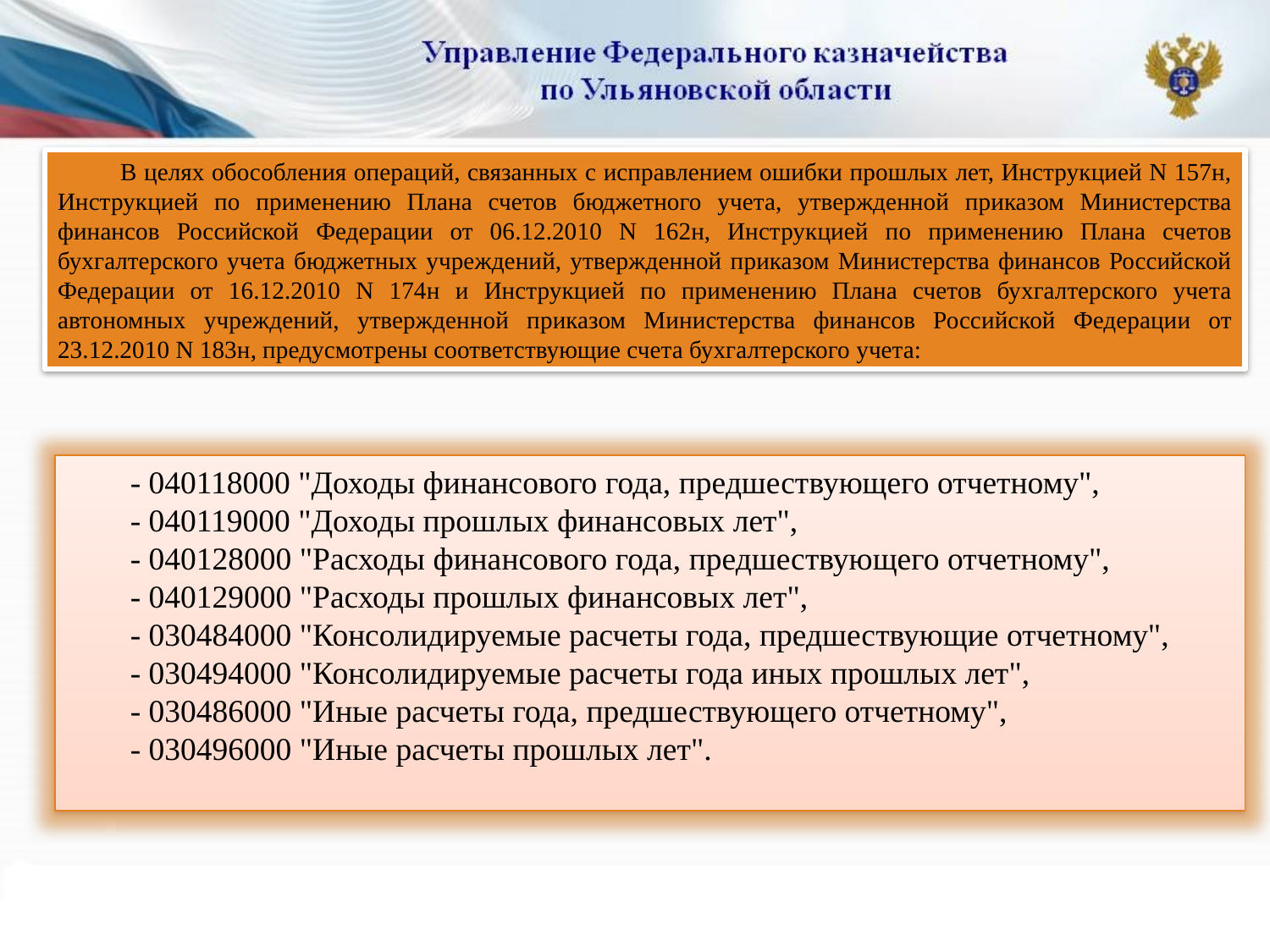

В целях обособления операций, связанных с исправлением ошибки прошлых лет, Инструкцией N 157н, Инструкцией по применению Плана счетов бюджетного учета, утвержденной приказом Министерства финансов Российской Федерации от 06.12.2010 N 162н, Инструкцией по применению Плана счетов бухгалтерского учета бюджетных учреждений, утвержденной приказом Министерства финансов Российской Федерации от 16.12.2010 N 174н и Инструкцией по применению Плана счетов бухгалтерского учета автономных учреждений, утвержденной приказом Министерства финансов Российской Федерации от 23.12.2010 N 183н, предусмотрены соответствующие счета бухгалтерского учета:
- 040118000 "Доходы финансового года, предшествующего отчетному",
- 040119000 "Доходы прошлых финансовых лет",
- 040128000 "Расходы финансового года, предшествующего отчетному",
- 040129000 "Расходы прошлых финансовых лет",
- 030484000 "Консолидируемые расчеты года, предшествующие отчетному",
- 030494000 "Консолидируемые расчеты года иных прошлых лет",
- 030486000 "Иные расчеты года, предшествующего отчетному",
- 030496000 "Иные расчеты прошлых лет".